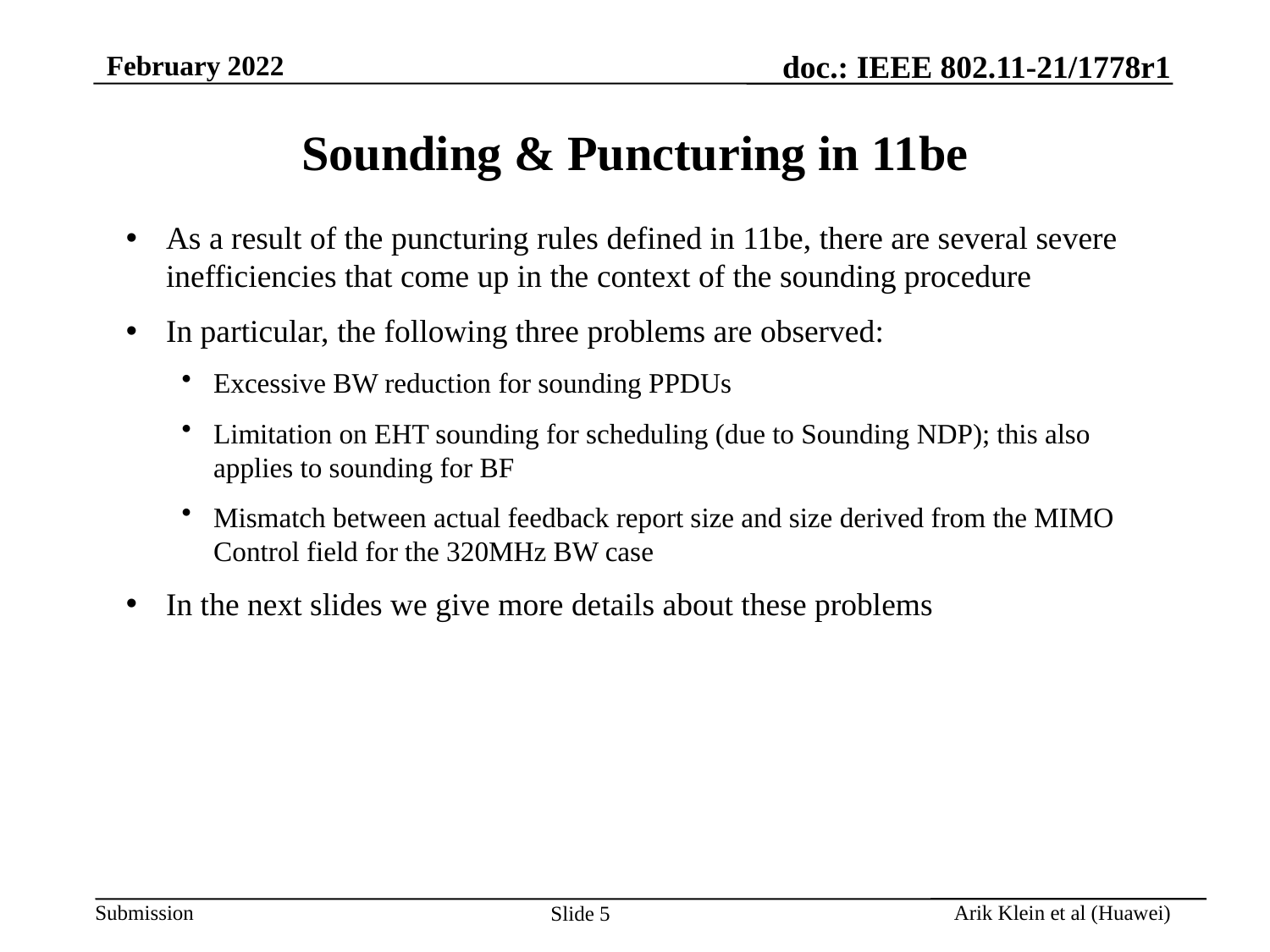

# Sounding & Puncturing in 11be
As a result of the puncturing rules defined in 11be, there are several severe inefficiencies that come up in the context of the sounding procedure
In particular, the following three problems are observed:
Excessive BW reduction for sounding PPDUs
Limitation on EHT sounding for scheduling (due to Sounding NDP); this also applies to sounding for BF
Mismatch between actual feedback report size and size derived from the MIMO Control field for the 320MHz BW case
In the next slides we give more details about these problems